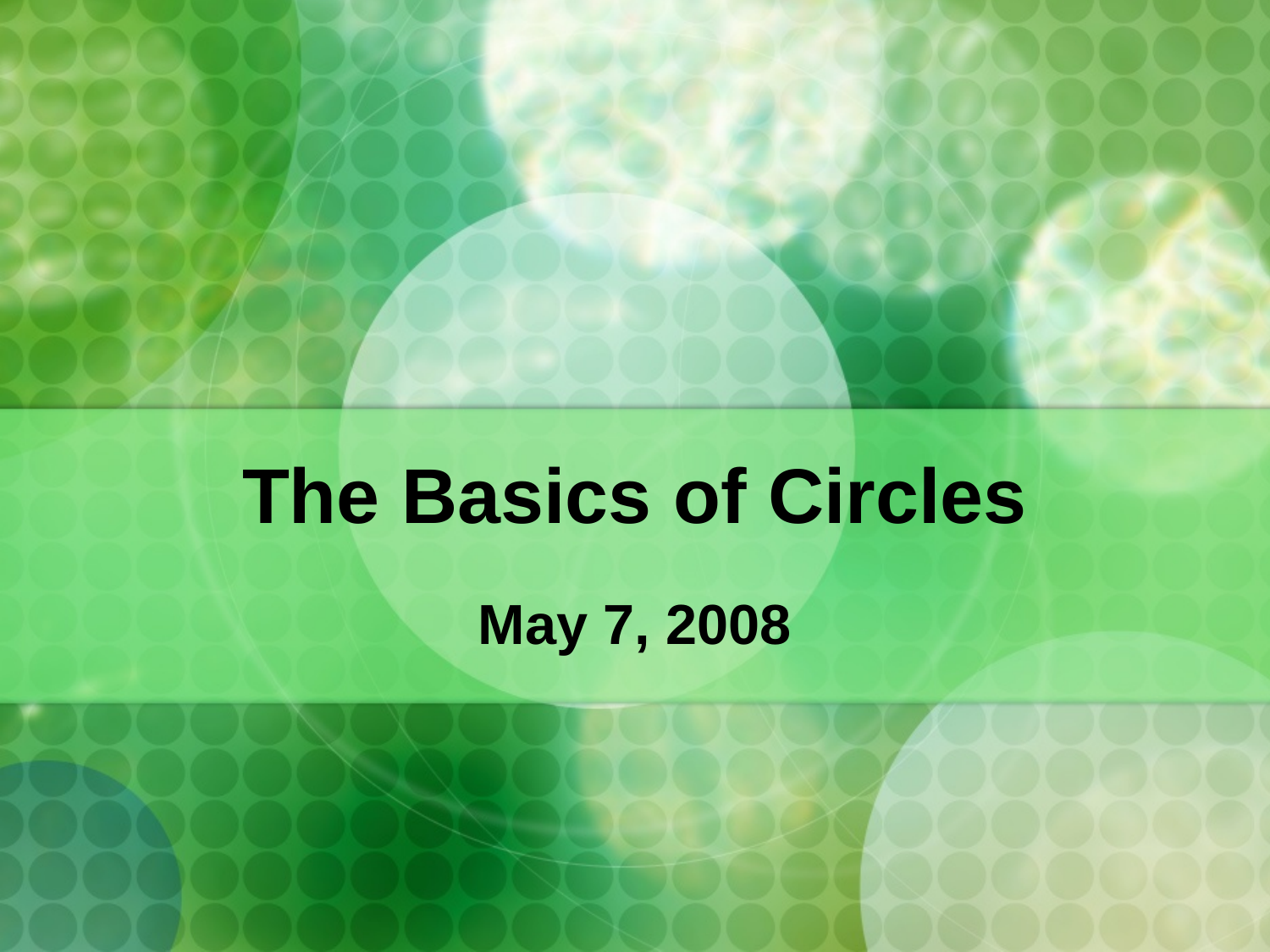

# The Basics of Circles
May 7, 2008